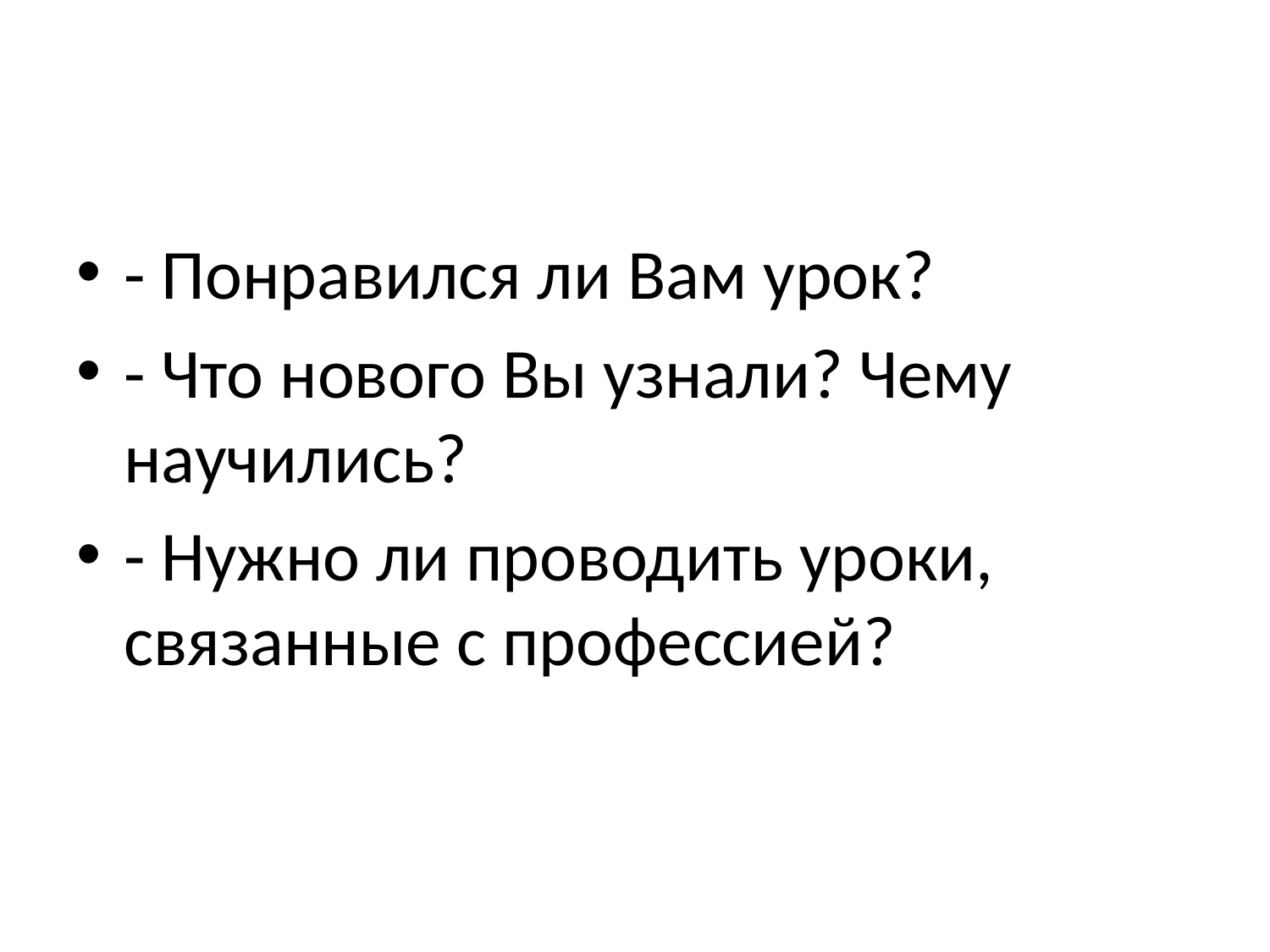

- Понравился ли Вам урок?
- Что нового Вы узнали? Чему научились?
- Нужно ли проводить уроки, связанные с профессией?